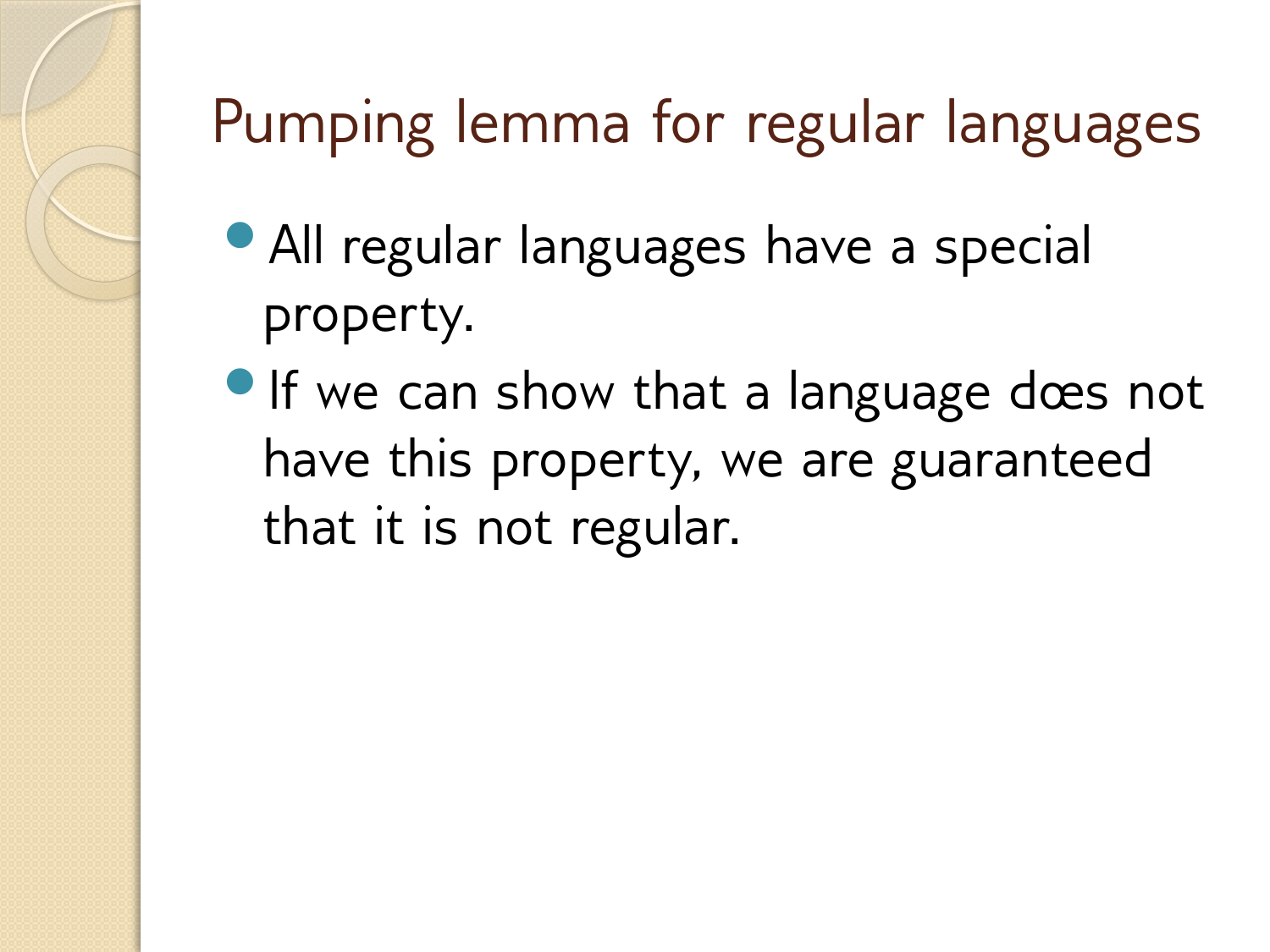

# Pumping lemma for regular languages
All regular languages have a special property.
If we can show that a language does not have this property, we are guaranteed that it is not regular.